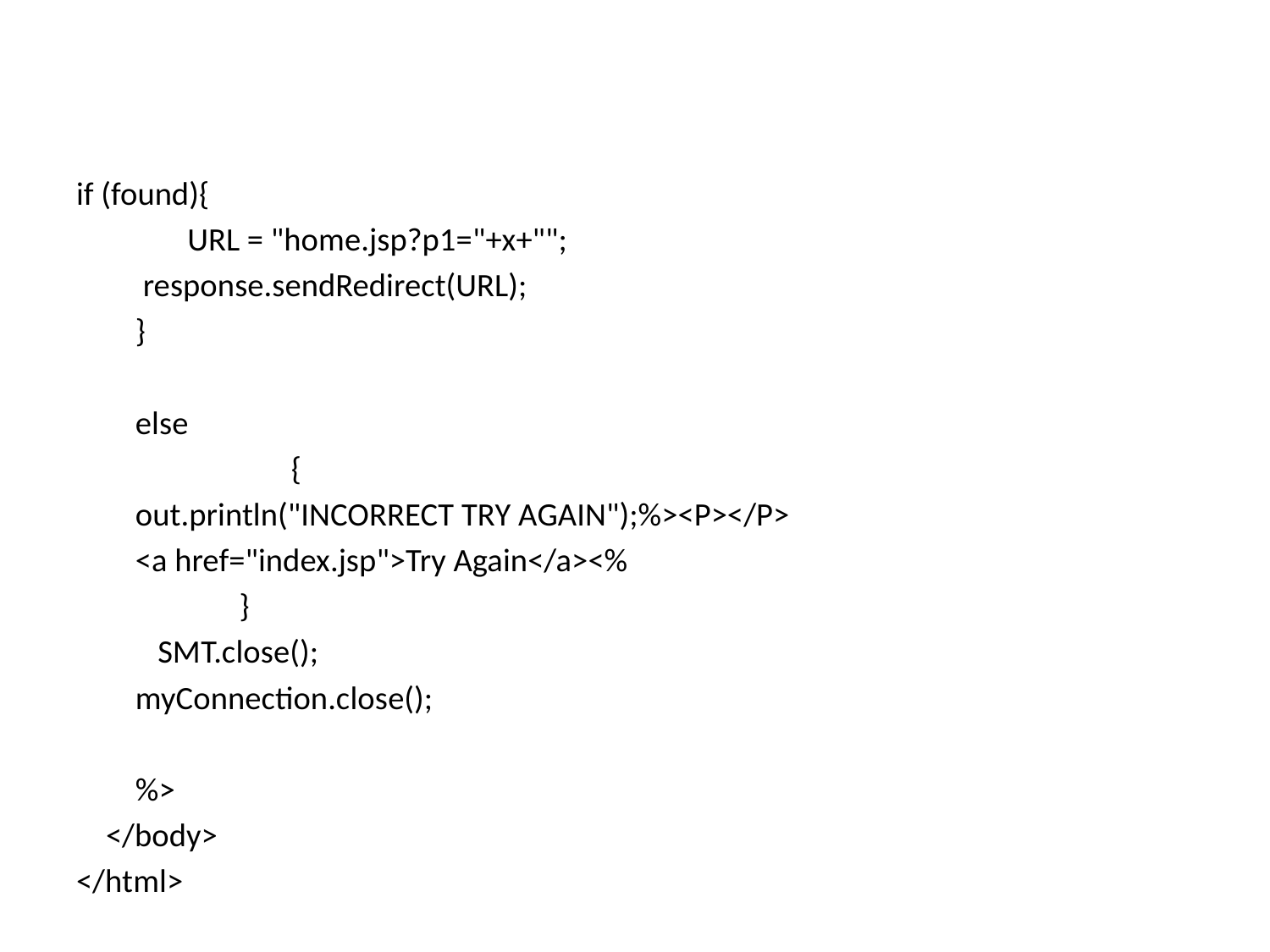

#
if (found){
               URL = "home.jsp?p1="+x+"";
         response.sendRedirect(URL);
        }

        else
                             {
        out.println("INCORRECT TRY AGAIN");%><P></P>
        <a href="index.jsp">Try Again</a><%
                      }
           SMT.close();
        myConnection.close();

        %>
    </body>
</html>